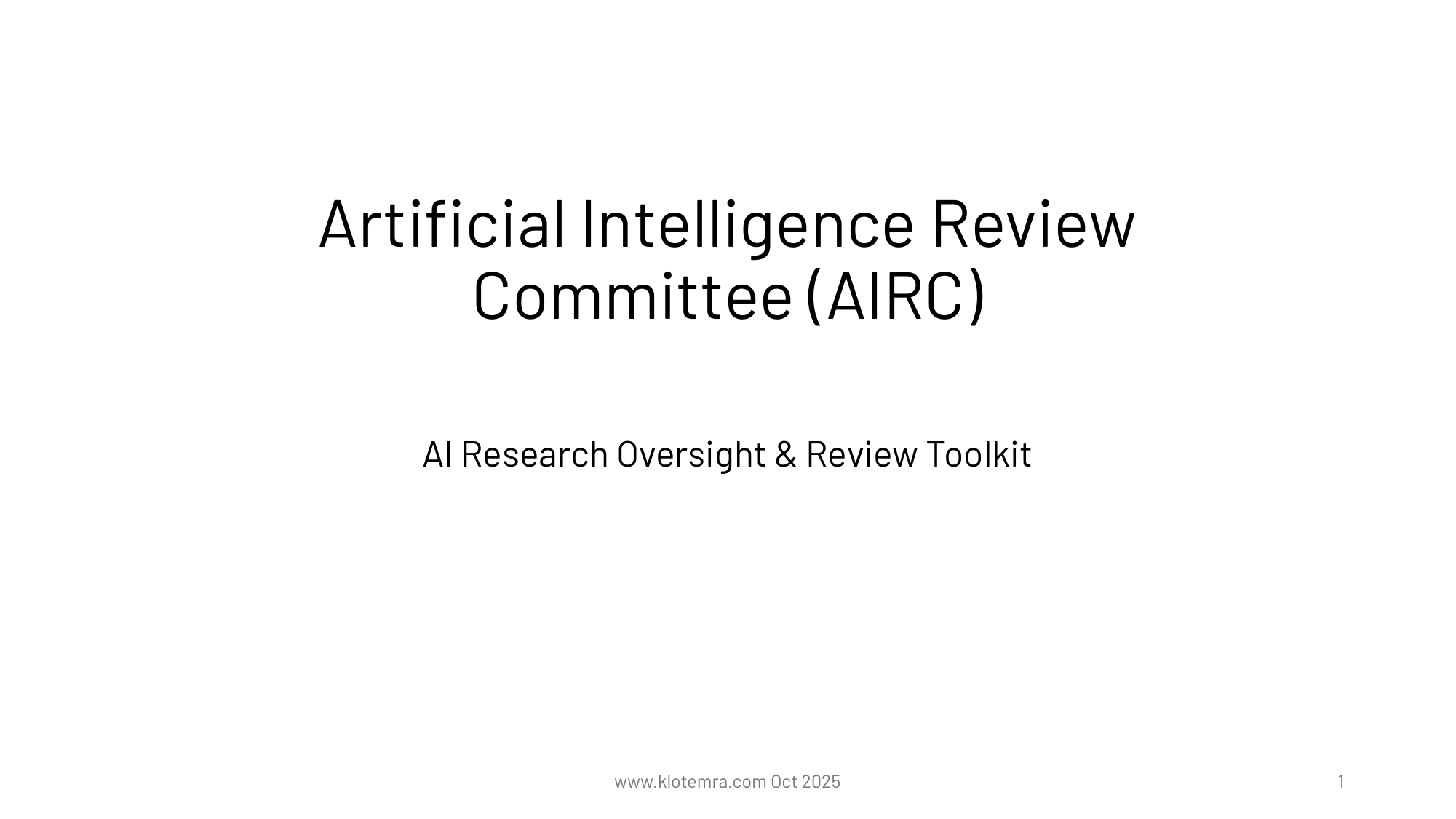

# Artificial Intelligence Review Committee (AIRC)
AI Research Oversight & Review Toolkit
www.klotemra.com Oct 2025
1